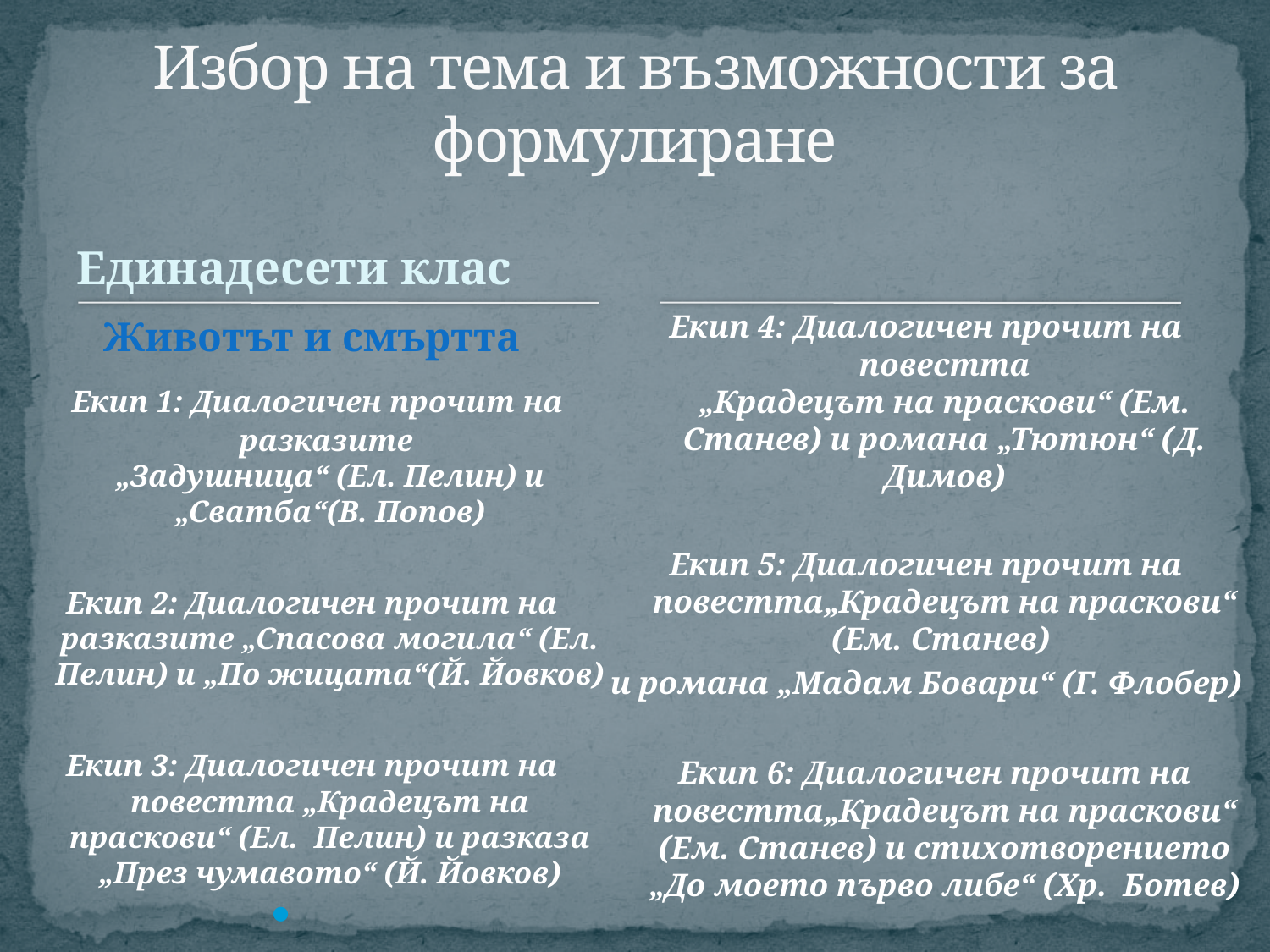

# Избор на тема и възможности за формулиране
Единадесети клас
Екип 4: Диалогичен прочит на повестта
„Крадецът на праскови“ (Ем. Станев) и романа „Тютюн“ (Д. Димов)

Екип 5: Диалогичен прочит на повестта„Крадецът на праскови“ (Ем. Станев)
и романа „Мадам Бовари“ (Г. Флобер)

  Екип 6: Диалогичен прочит на повестта„Крадецът на праскови“ (Ем. Станев) и стихотворението „До моето първо либе“ (Хр.  Ботев)

                    Учител:  Весела Топалова
Животът и смъртта
 Екип 1: Диалогичен прочит на разказите
„Задушница“ (Ел. Пелин) и „Сватба“(В. Попов)

Екип 2: Диалогичен прочит на разказите „Спасова могила“ (Ел. Пелин) и „По жицата“(Й. Йовков)

Екип 3: Диалогичен прочит на повестта „Крадецът на праскови“ (Ел.  Пелин) и разказа „През чумавото“ (Й. Йовков)